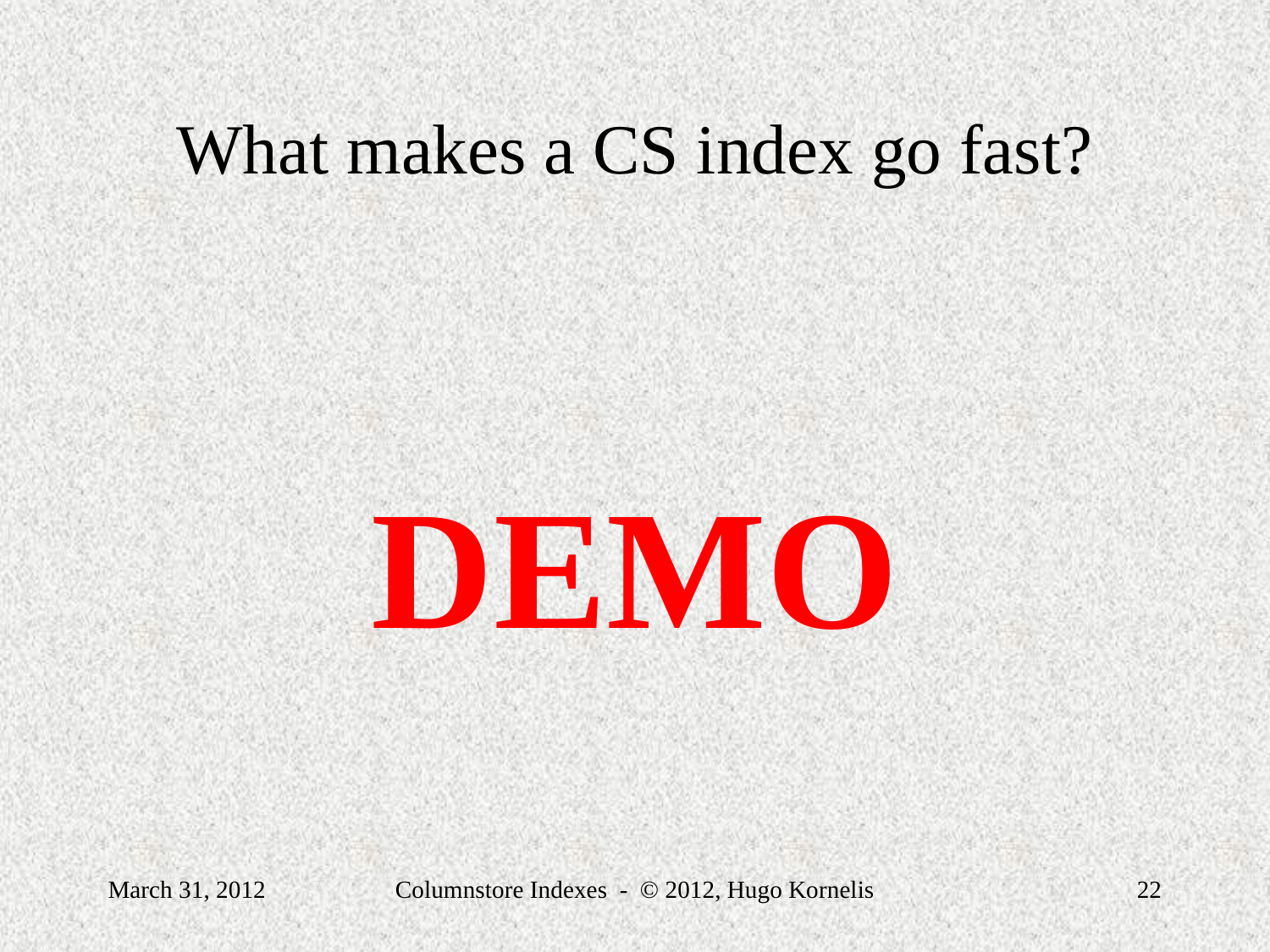

# What makes a CS index go fast?
DEMO
March 31, 2012
Columnstore Indexes  -  © 2012, Hugo Kornelis
22